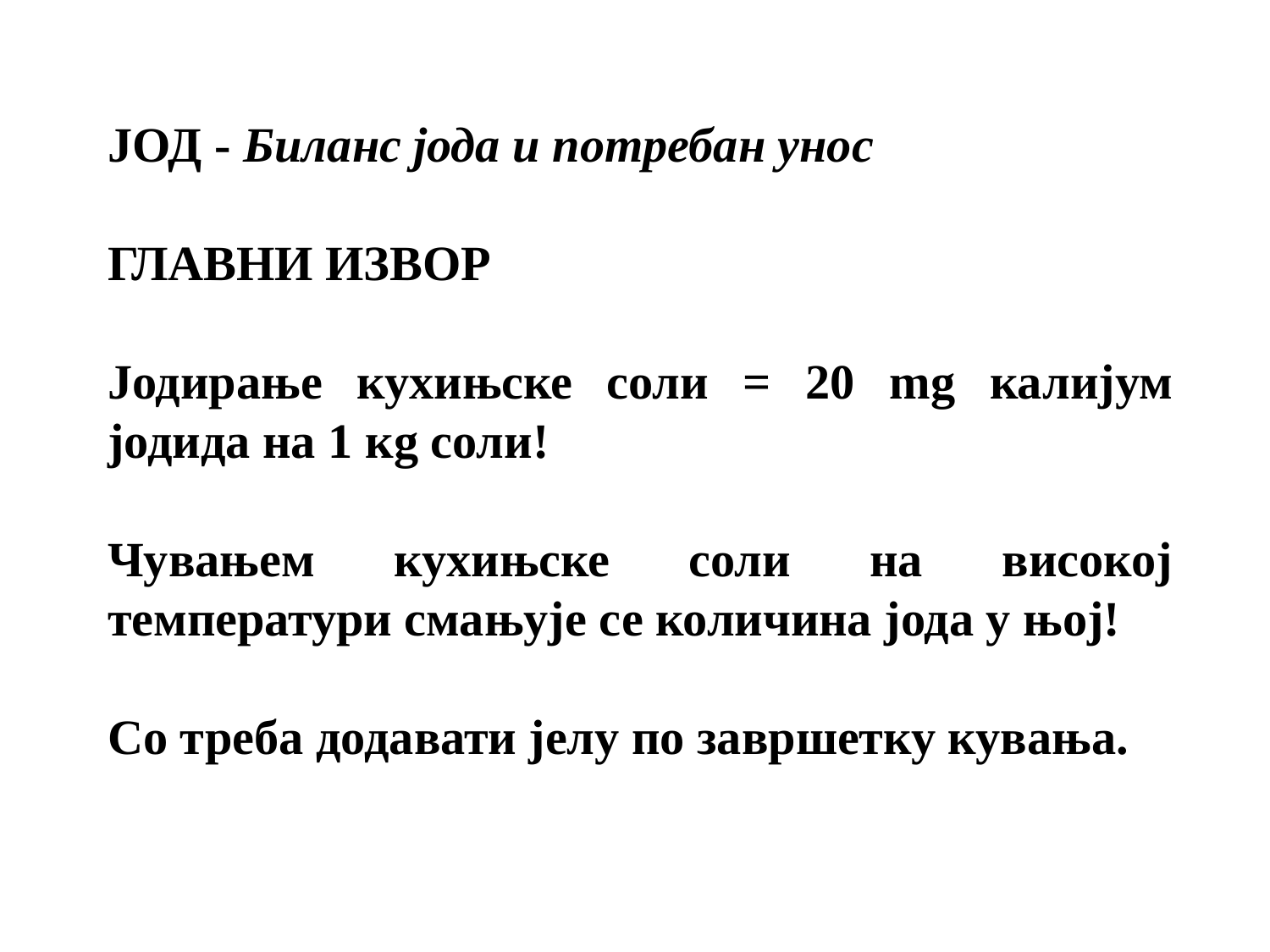

ЈОД - Биланс јода и потребан унос

ГЛАВНИ ИЗВОР

Јодирање кухињске соли = 20 mg калијум јодида на 1 кg соли!

Чувањем кухињске соли на високој температури смањује се количина јода у њој!

Со треба додавати јелу по завршетку кувања.